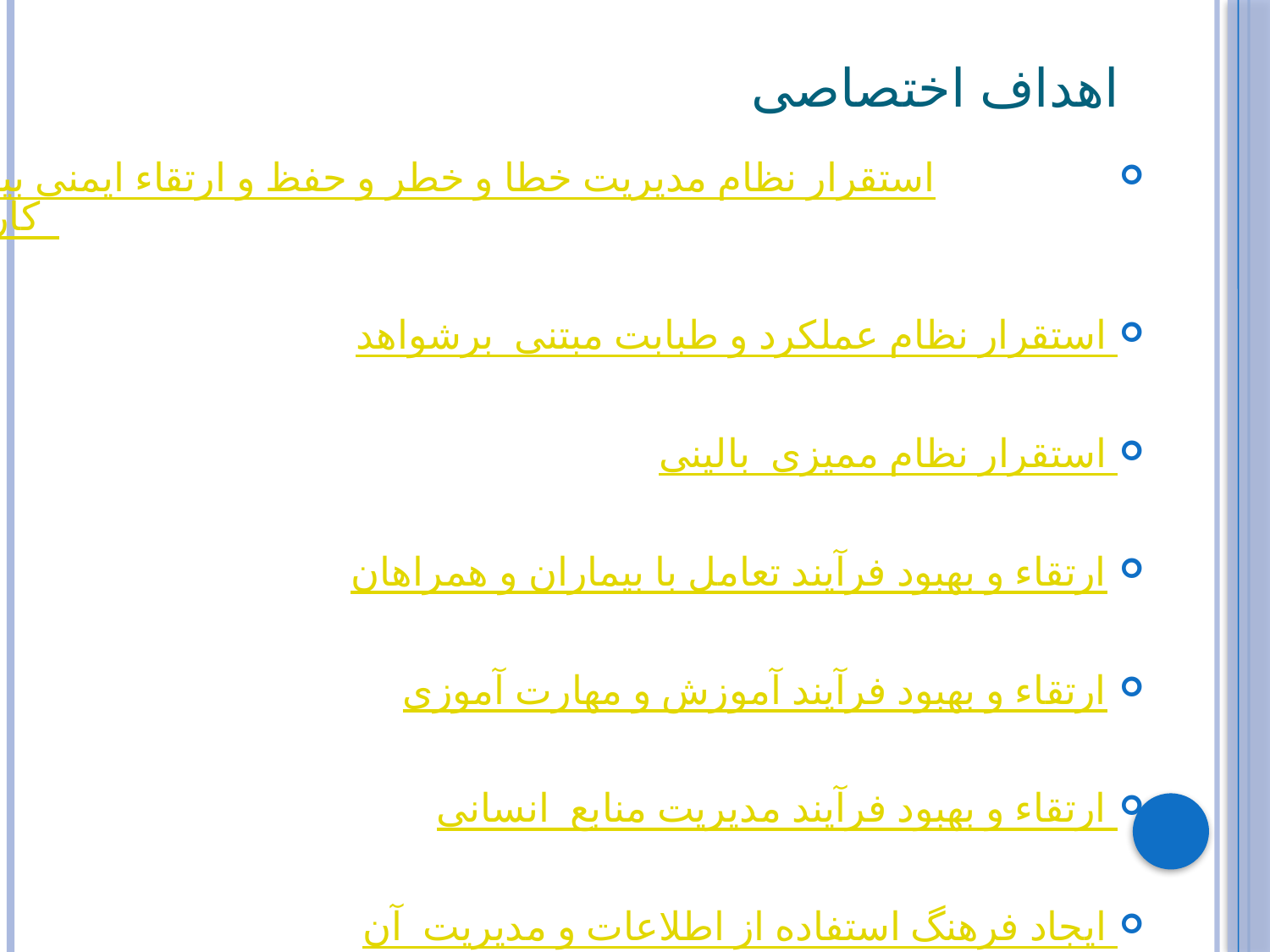

# اهداف اختصاصی
استقرار نظام مدیریت خطا و خطر و حفظ و ارتقاء ایمنی بیماران و کارکنان

استقرار نظام عملکرد و طبابت مبتنی برشواهد

استقرار نظام ممیزی بالینی

ارتقاء و بهبود فرآیند تعامل با بیماران و همراهان

ارتقاء و بهبود فرآیند آموزش و مهارت آموزی

ارتقاء و بهبود فرآیند مدیریت منابع انسانی

ایجاد فرهنگ استفاده از اطلاعات و مدیریت آن